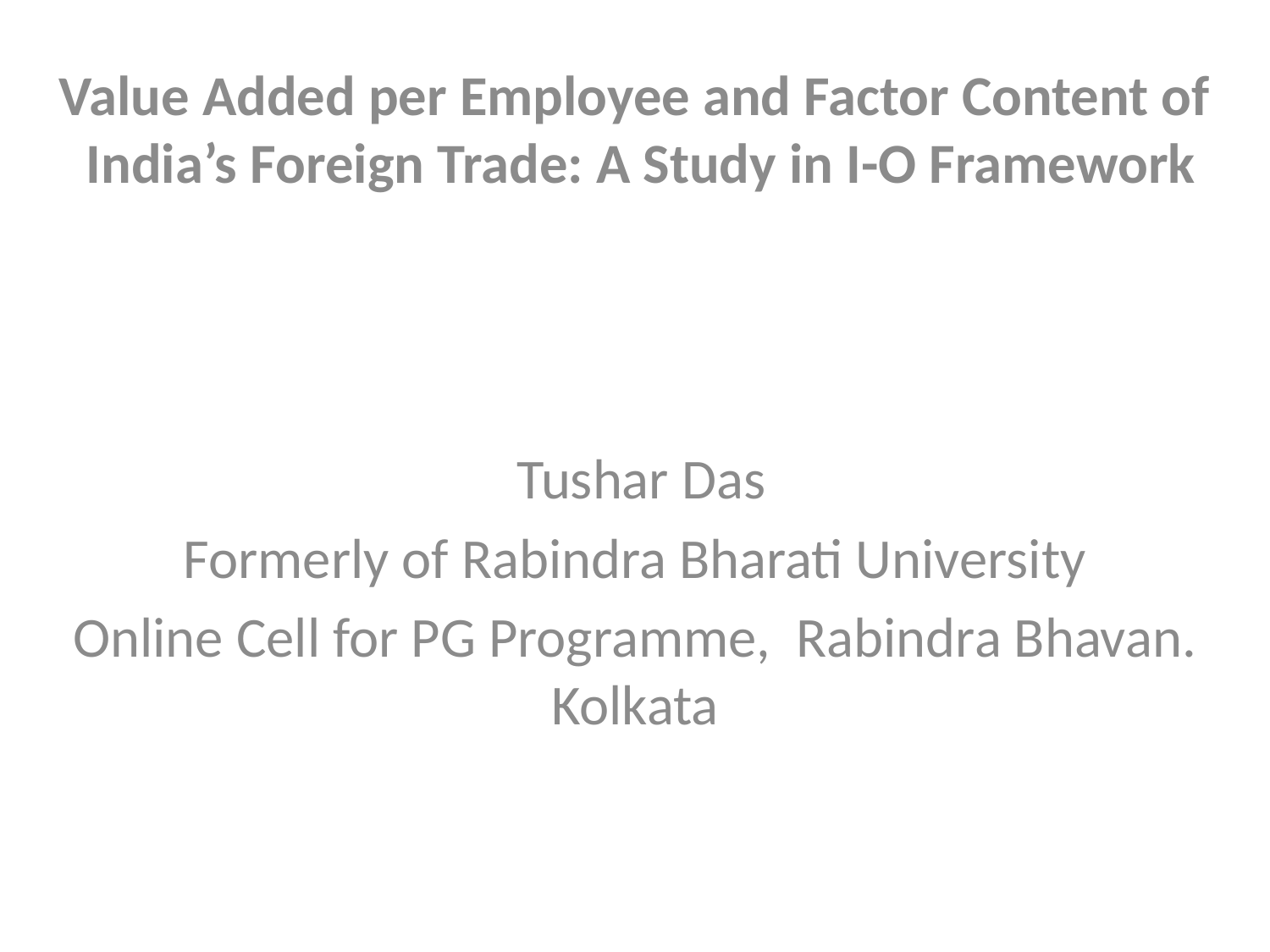

Value Added per Employee and Factor Content of  India’s Foreign Trade: A Study in I-O Framework

 Tushar Das
Formerly of Rabindra Bharati University
Online Cell for PG Programme,  Rabindra Bhavan. Kolkata